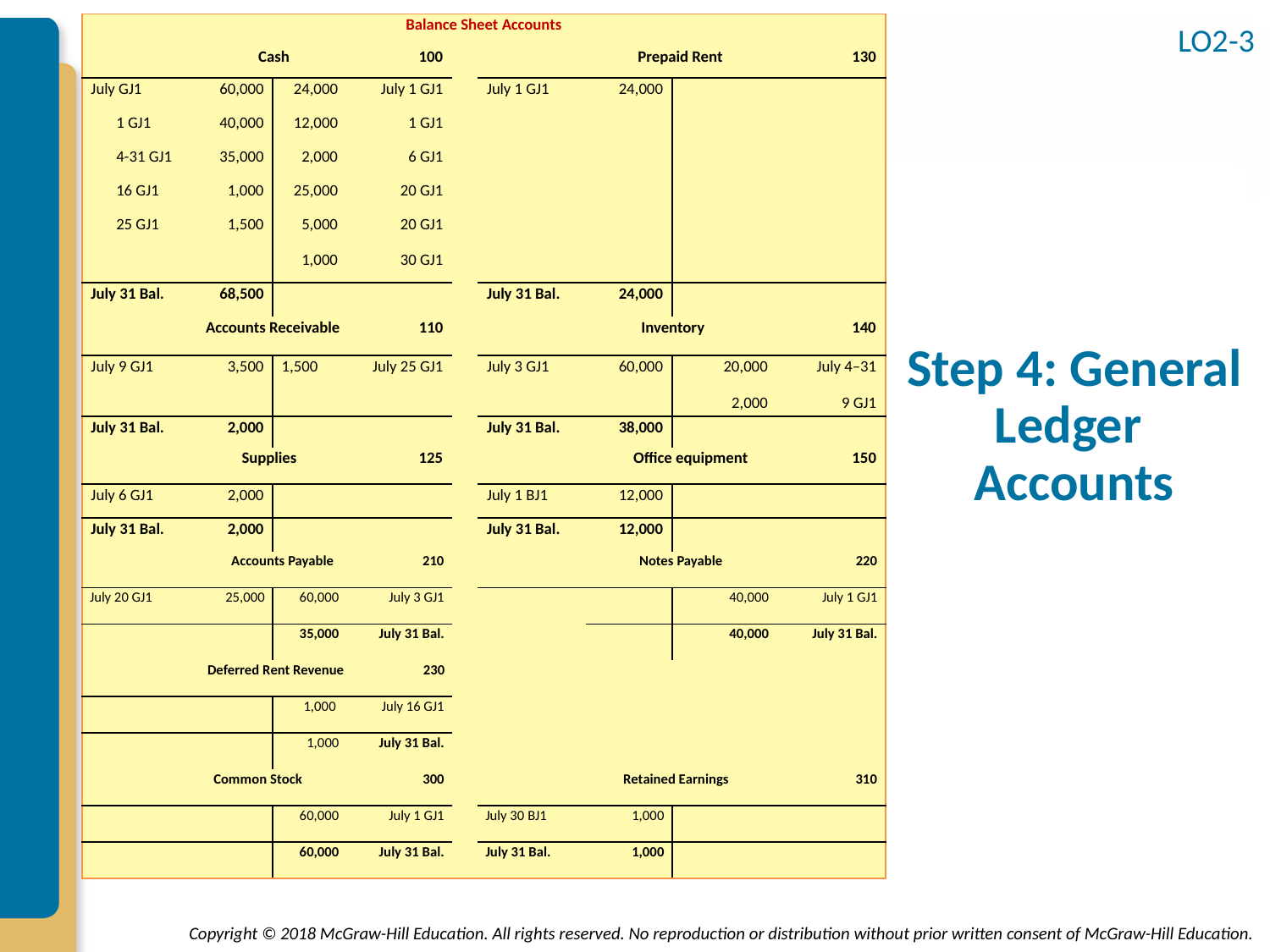

| Balance Sheet Accounts |  |  |  |  |  |  |  |  |
| --- | --- | --- | --- | --- | --- | --- | --- | --- |
| Cash 100 |  |  |  |  | Prepaid Rent 130 |  |  |  |
| July GJ1 | 60,000 | 24,000 | July 1 GJ1 |  | July 1 GJ1 | 24,000 |  |  |
| 1 GJ1 | 40,000 | 12,000 | 1 GJ1 |  |  |  |  |  |
| 4-31 GJ1 | 35,000 | 2,000 | 6 GJ1 |  |  |  |  |  |
| 16 GJ1 | 1,000 | 25,000 | 20 GJ1 |  |  |  |  |  |
| 25 GJ1 | 1,500 | 5,000 | 20 GJ1 |  |  |  |  |  |
|  |  | 1,000 | 30 GJ1 |  |  |  |  |  |
| July 31 Bal. | 68,500 |  |  |  | July 31 Bal. | 24,000 |  |  |
| Accounts Receivable 110 |  |  |  |  | Inventory 140 |  |  |  |
| July 9 GJ1 | 3,500 | 1,500 | July 25 GJ1 |  | July 3 GJ1 | 60,000 | 20,000 | July 4–31 |
|  |  |  |  |  |  |  | 2,000 | 9 GJ1 |
| July 31 Bal. | 2,000 |  |  |  | July 31 Bal. | 38,000 |  |  |
| Supplies 125 |  |  |  |  | Office equipment 150 |  |  |  |
| July 6 GJ1 | 2,000 |  |  |  | July 1 BJ1 | 12,000 |  |  |
| July 31 Bal. | 2,000 |  |  |  | July 31 Bal. | 12,000 |  |  |
| Accounts Payable 210 |  |  |  |  | Notes Payable 220 |  |  |  |
| July 20 GJ1 | 25,000 | 60,000 | July 3 GJ1 |  |  |  | 40,000 | July 1 GJ1 |
|  |  | 35,000 | July 31 Bal. |  |  |  | 40,000 | July 31 Bal. |
| Deferred Rent Revenue 230 |  |  |  |  |  |  |  |  |
|  |  | 1,000 | July 16 GJ1 |  |  |  |  |  |
|  |  | 1,000 | July 31 Bal. |  |  |  |  |  |
| Common Stock 300 |  |  |  |  | Retained Earnings 310 |  |  |  |
|  |  | 60,000 | July 1 GJ1 |  | July 30 BJ1 | 1,000 |  |  |
|  |  | 60,000 | July 31 Bal. |  | July 31 Bal. | 1,000 |  |  |
LO2-3
# Step 4: General Ledger Accounts